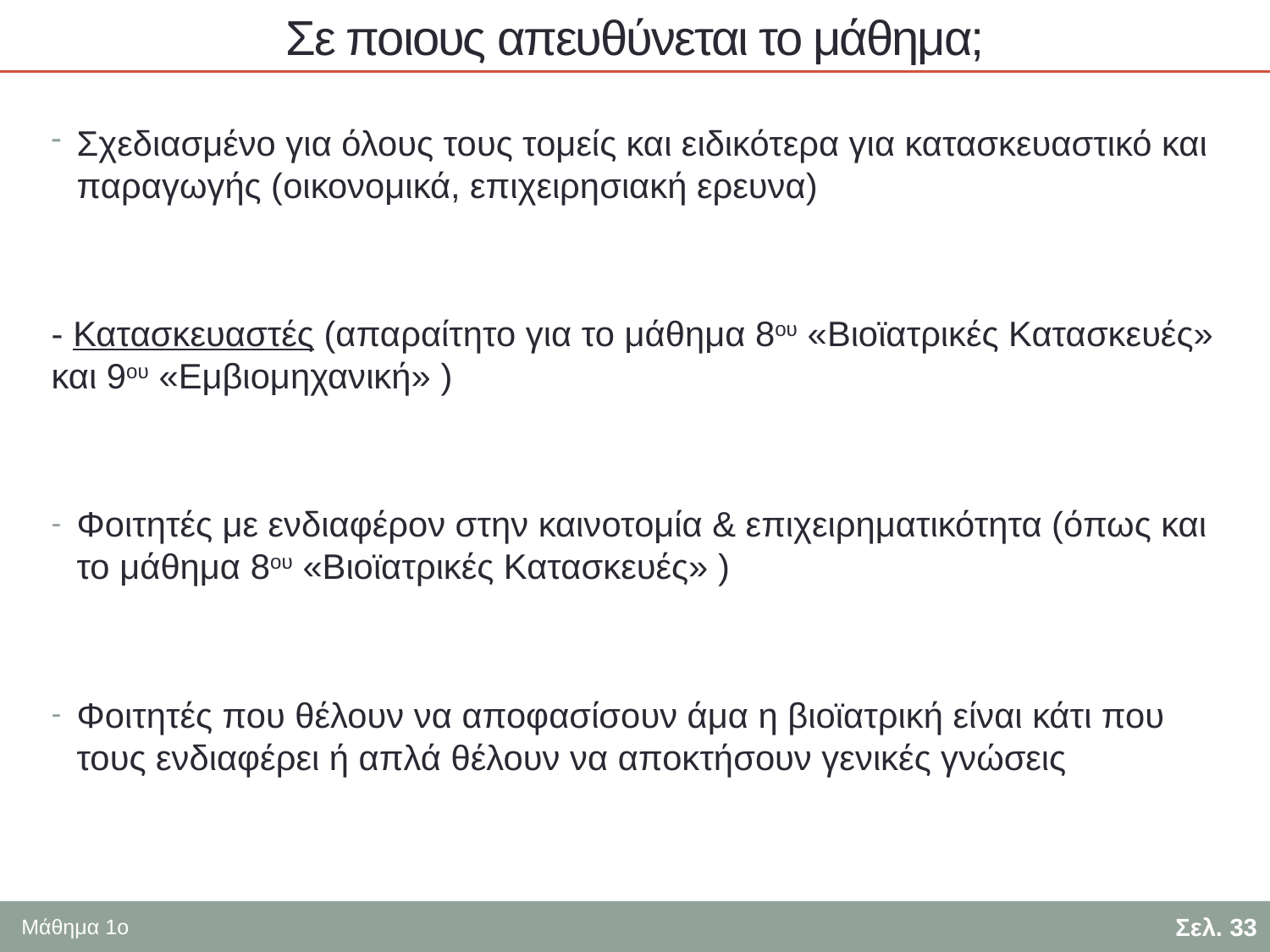

# Σε ποιους απευθύνεται το μάθημα;
Σχεδιασμένο για όλους τους τομείς και ειδικότερα για κατασκευαστικό και παραγωγής (οικονομικά, επιχειρησιακή ερευνα)

- Κατασκευαστές (απαραίτητο για το μάθημα 8ου «Βιοϊατρικές Κατασκευές» και 9ου «Εμβιομηχανική» )

Φοιτητές με ενδιαφέρον στην καινοτομία & επιχειρηματικότητα (όπως και το μάθημα 8ου «Βιοϊατρικές Κατασκευές» )

Φοιτητές που θέλουν να αποφασίσουν άμα η βιοϊατρική είναι κάτι που τους ενδιαφέρει ή απλά θέλουν να αποκτήσουν γενικές γνώσεις

Σελ. 33